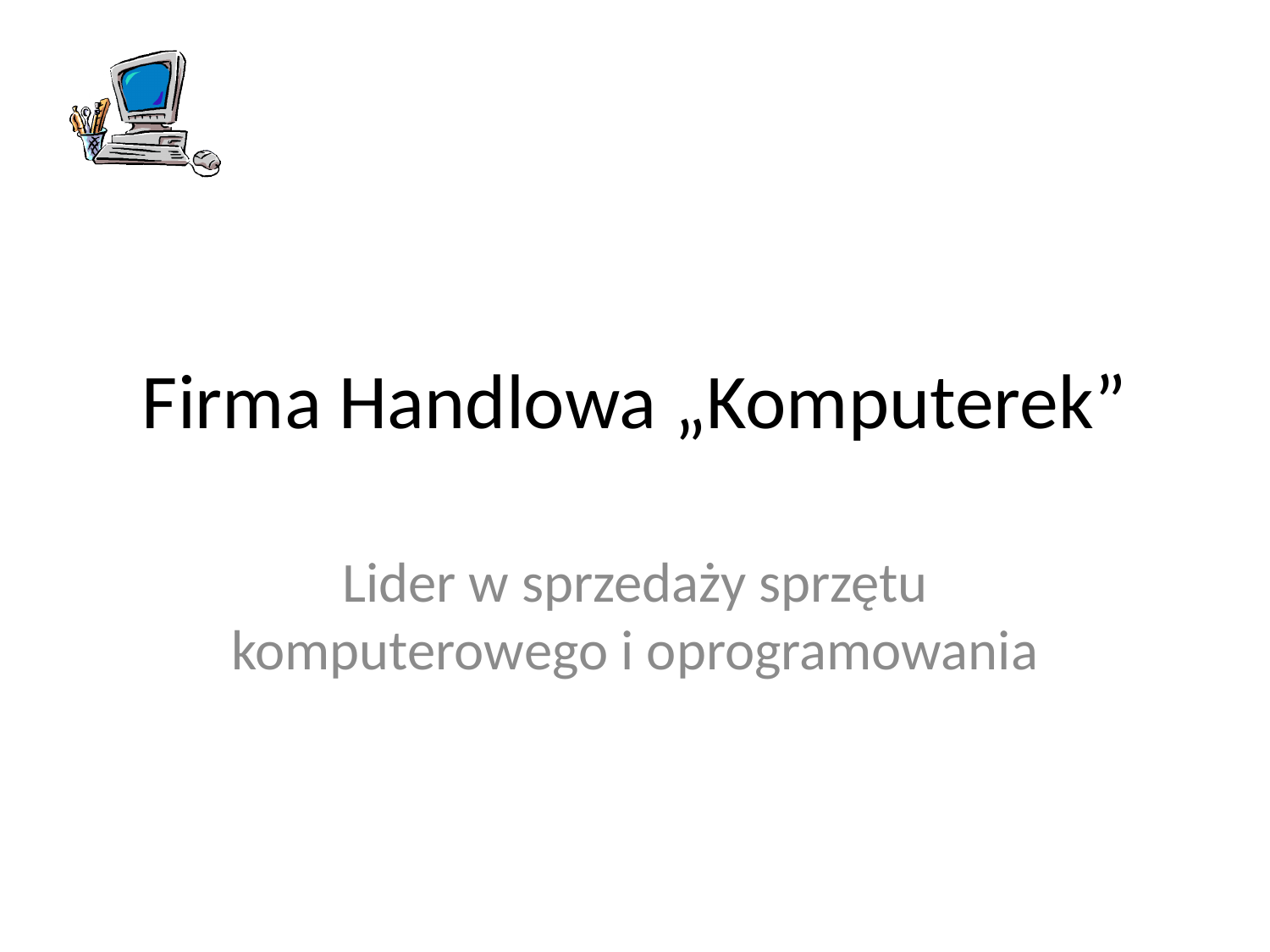

# Firma Handlowa „Komputerek”
Lider w sprzedaży sprzętu komputerowego i oprogramowania